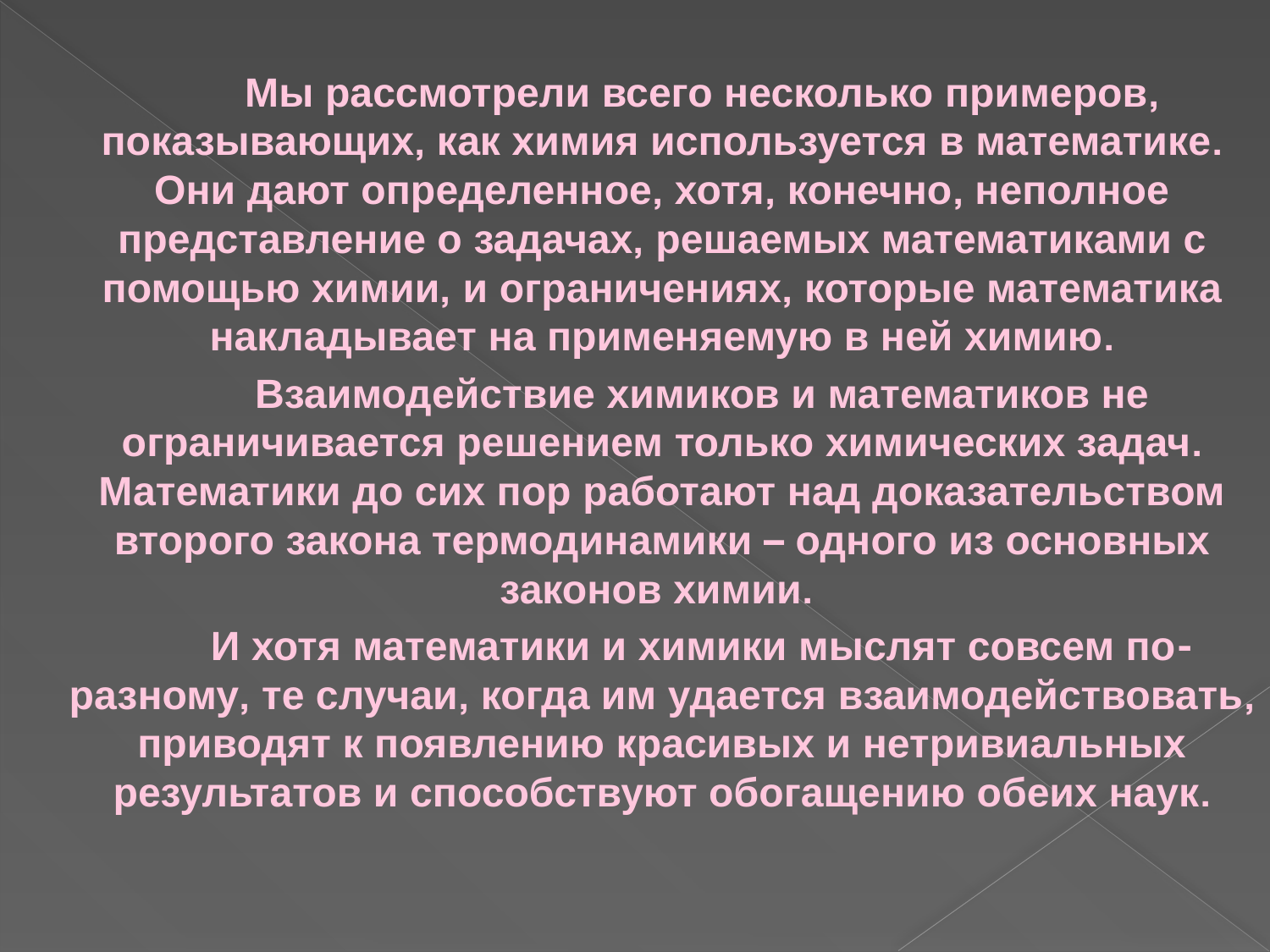

Мы рассмотрели всего несколько примеров, показывающих, как химия используется в математике. Они дают определенное, хотя, конечно, неполное представление о задачах, решаемых математиками с помощью химии, и ограничениях, которые математика накладывает на применяемую в ней химию.
	       Взаимодействие химиков и математиков не ограничивается решением только химических задач. Математики до сих пор работают над доказательством второго закона термодинамики – одного из основных законов химии.
	       И хотя математики и химики мыслят совсем по-разному, те случаи, когда им удается взаимодействовать, приводят к появлению красивых и нетривиальных результатов и способствуют обогащению обеих наук.